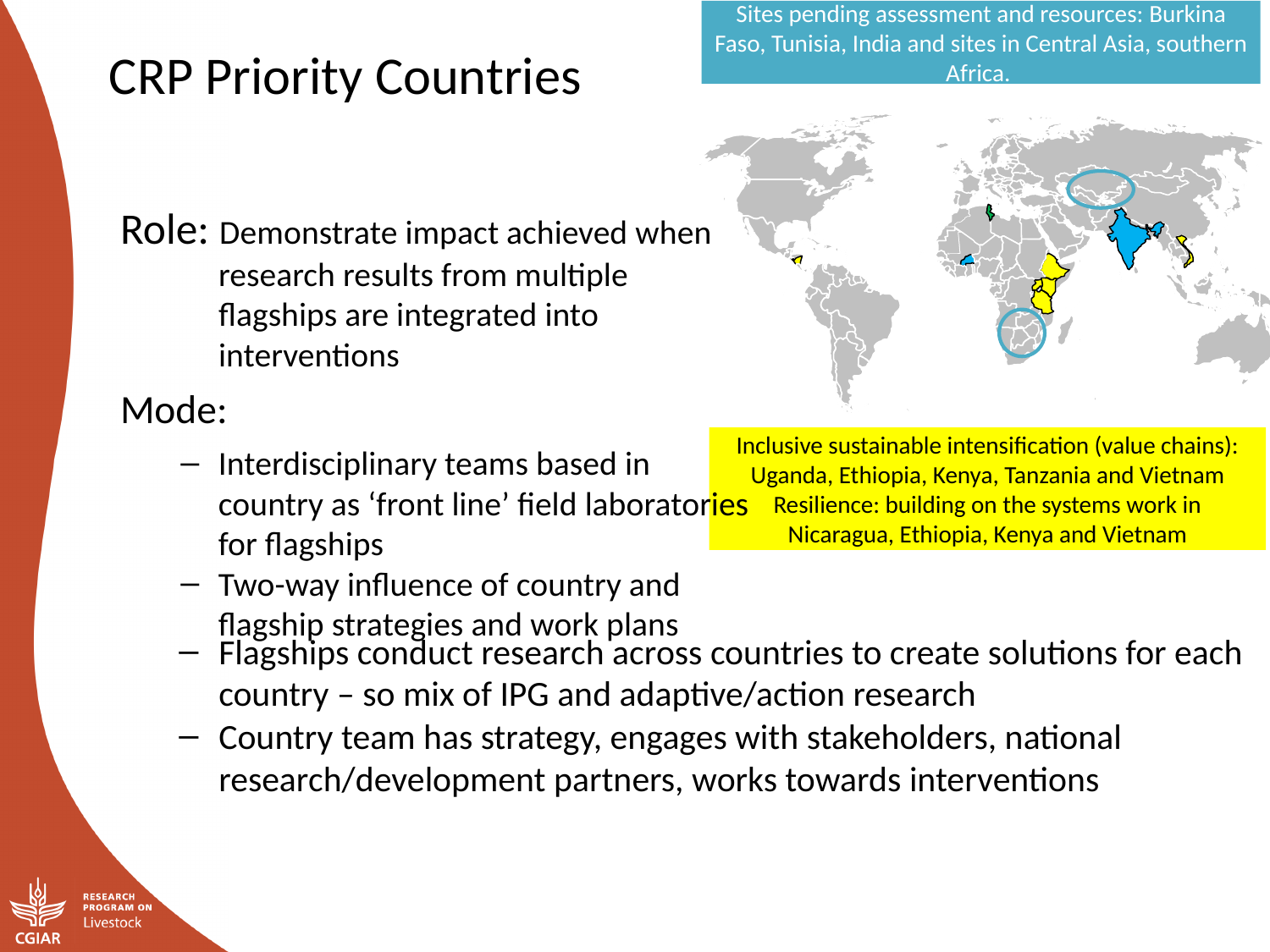

Sites pending assessment and resources: Burkina Faso, Tunisia, India and sites in Central Asia, southern Africa.

Inclusive sustainable intensification (value chains): Uganda, Ethiopia, Kenya, Tanzania and Vietnam
Resilience: building on the systems work in Nicaragua, Ethiopia, Kenya and Vietnam
CRP Priority Countries
Role: Demonstrate impact achieved when research results from multiple flagships are integrated into interventions
Mode:
Interdisciplinary teams based in country as ‘front line’ field laboratories for flagships
Two-way influence of country and flagship strategies and work plans

Flagships conduct research across countries to create solutions for each country – so mix of IPG and adaptive/action research
Country team has strategy, engages with stakeholders, national research/development partners, works towards interventions